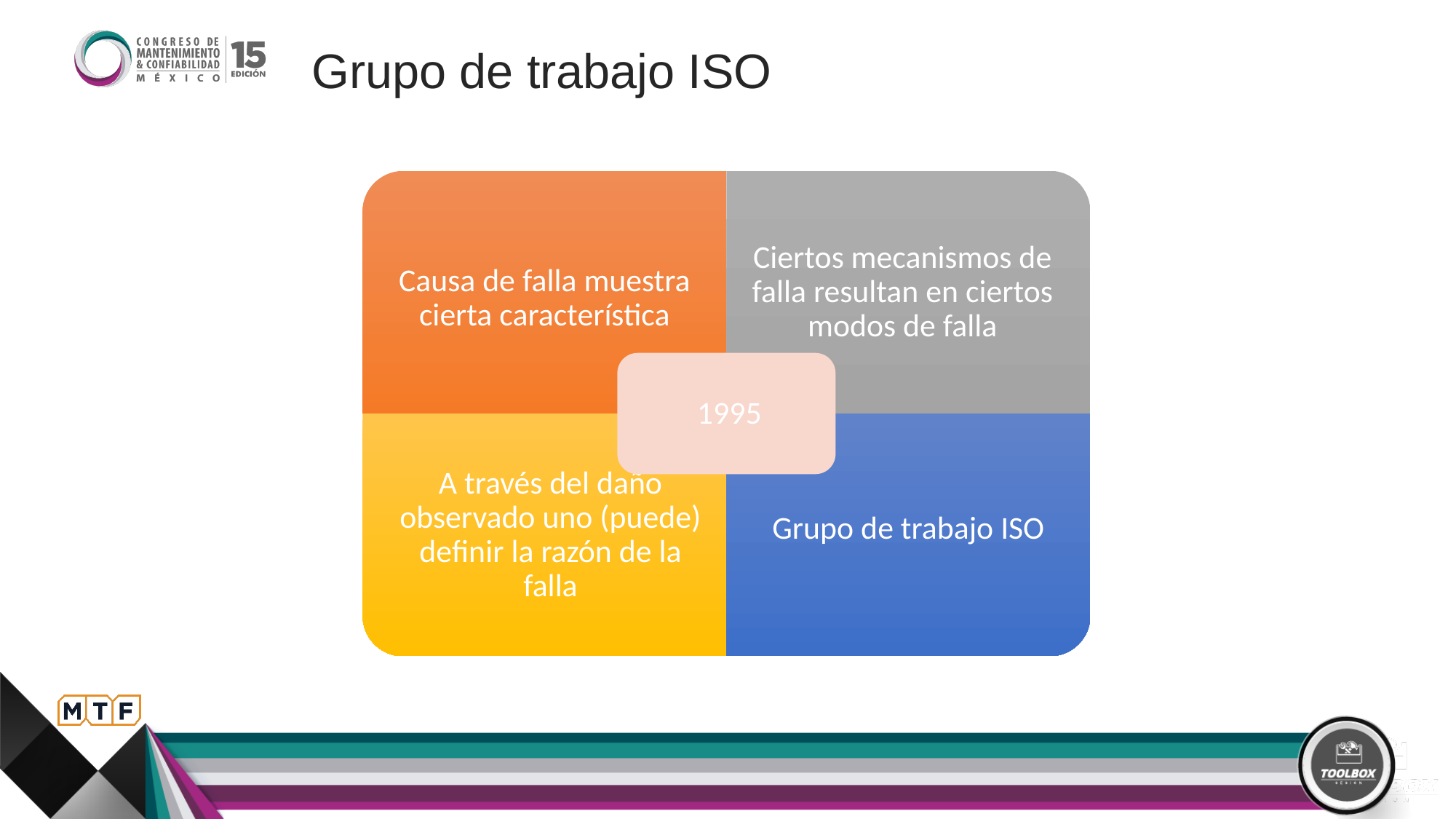

# Grupo de trabajo ISO
Causa de falla muestra cierta característica
Ciertos mecanismos de falla resultan en ciertos modos de falla
A través del daño observado uno (puede) definir la razón de la falla
Grupo de trabajo ISO
1995